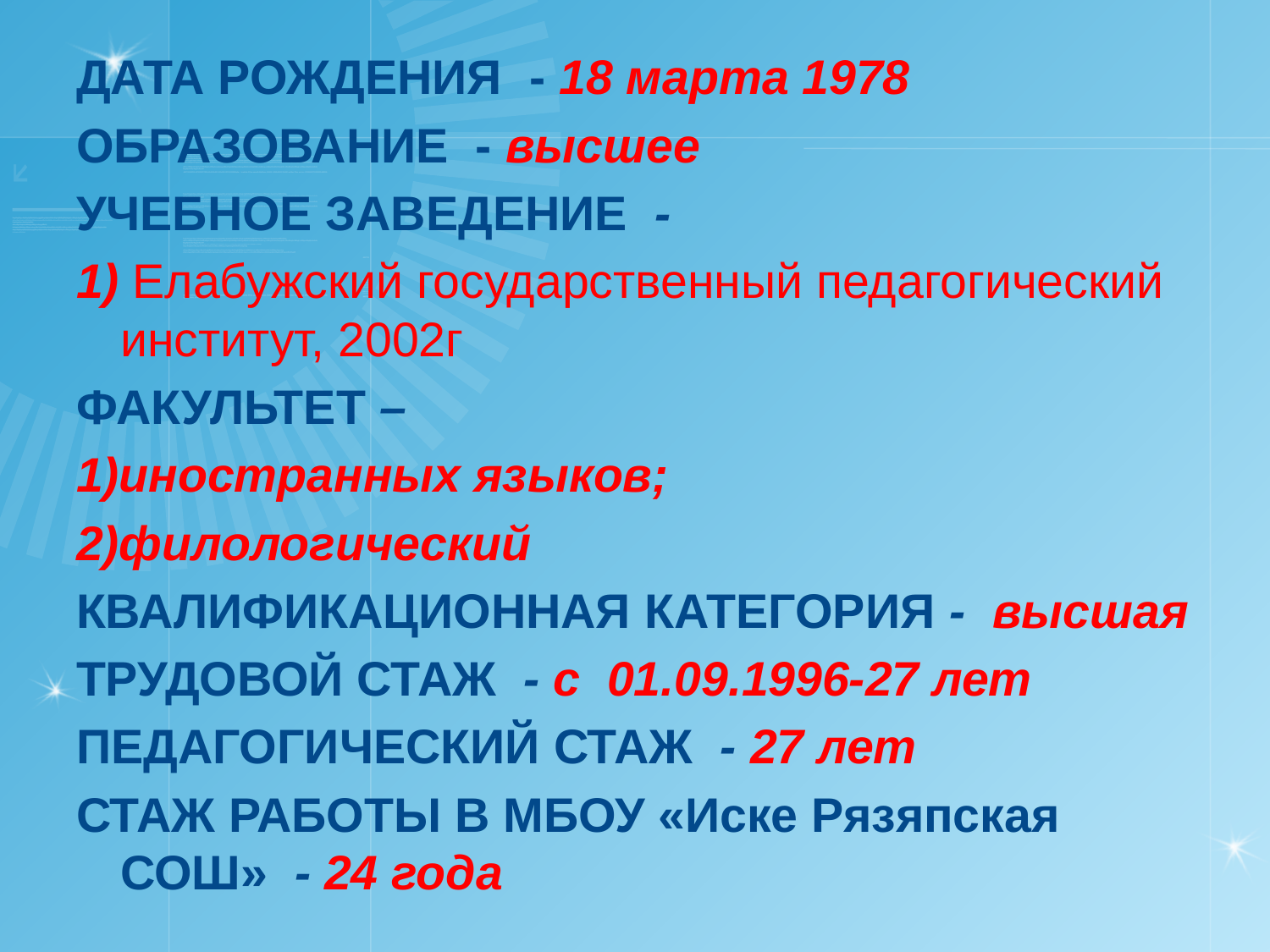

ДАТА РОЖДЕНИЯ  - 18 марта 1978
ОБРАЗОВАНИЕ  - высшее
УЧЕБНОЕ ЗАВЕДЕНИЕ  -
1) Елабужский государственный педагогический институт, 2002г
ФАКУЛЬТЕТ –
1)иностранных языков;
2)филологический
КВАЛИФИКАЦИОННАЯ КАТЕГОРИЯ -  высшая
ТРУДОВОЙ СТАЖ  - с  01.09.1996-27 лет
ПЕДАГОГИЧЕСКИЙ СТАЖ  - 27 лет
СТАЖ РАБОТЫ В МБОУ «Иске Рязяпская СОШ»  - 24 года